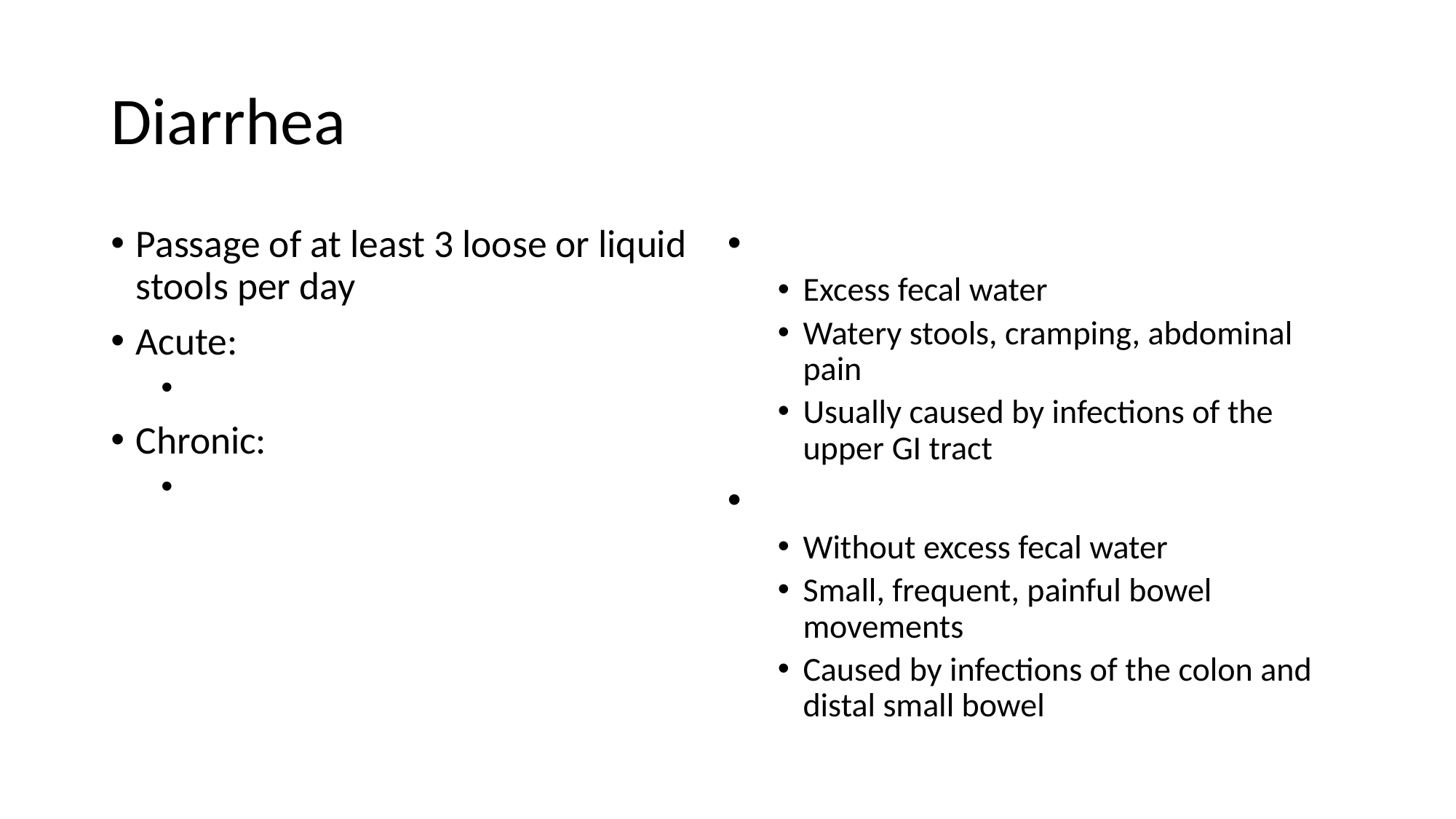

# Diarrhea
Passage of at least 3 loose or liquid stools per day
Acute:

Chronic:

Excess fecal water
Watery stools, cramping, abdominal pain
Usually caused by infections of the upper GI tract

Without excess fecal water
Small, frequent, painful bowel movements
Caused by infections of the colon and distal small bowel